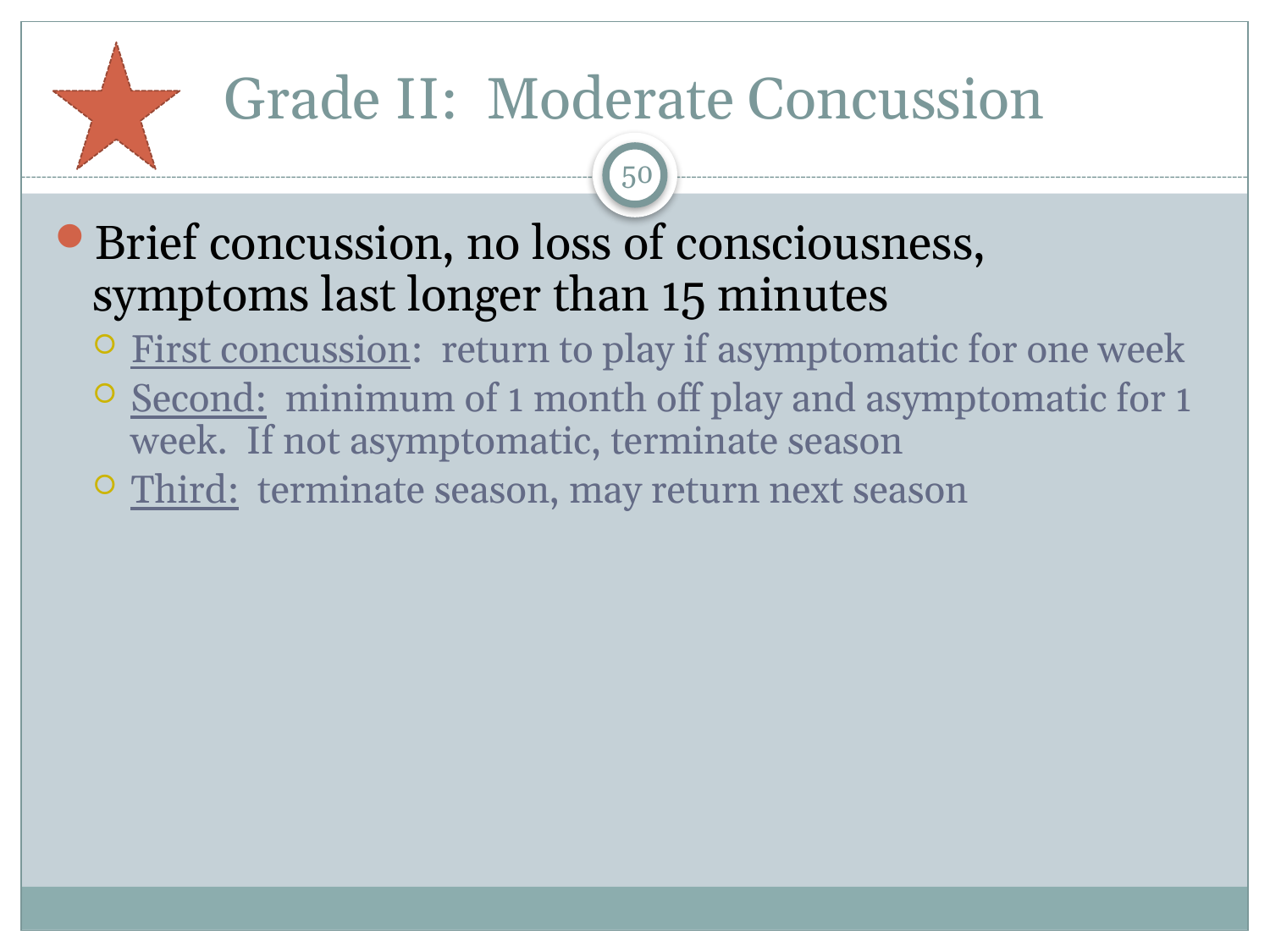

# Grade II:  Moderate Concussion

50
Brief concussion, no loss of consciousness, symptoms last longer than 15 minutes
First concussion:  return to play if asymptomatic for one week
Second:  minimum of 1 month off play and asymptomatic for 1 week.  If not asymptomatic, terminate season
Third:  terminate season, may return next season